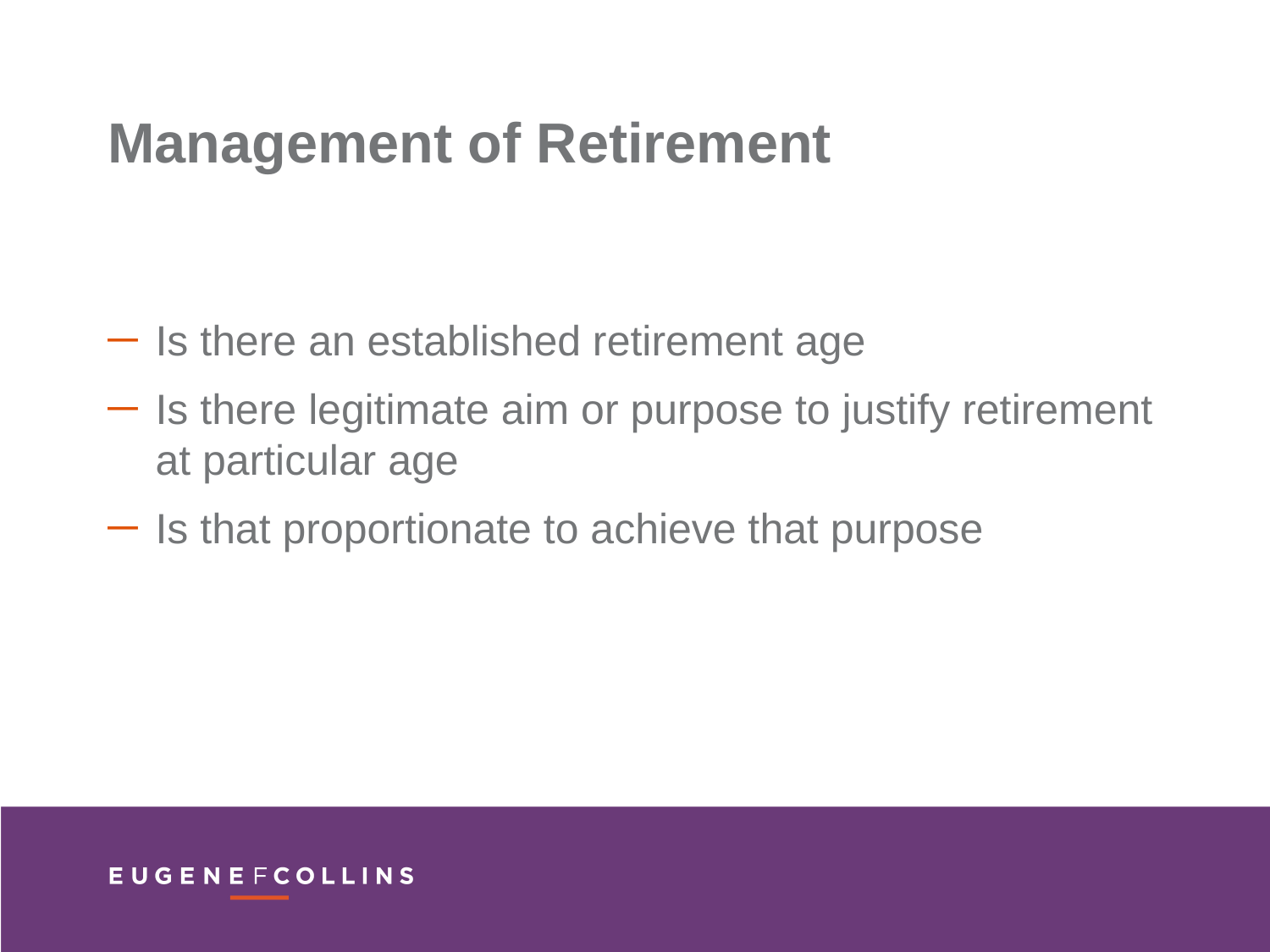

Management of Retirement
Is there an established retirement age
Is there legitimate aim or purpose to justify retirement at particular age
Is that proportionate to achieve that purpose